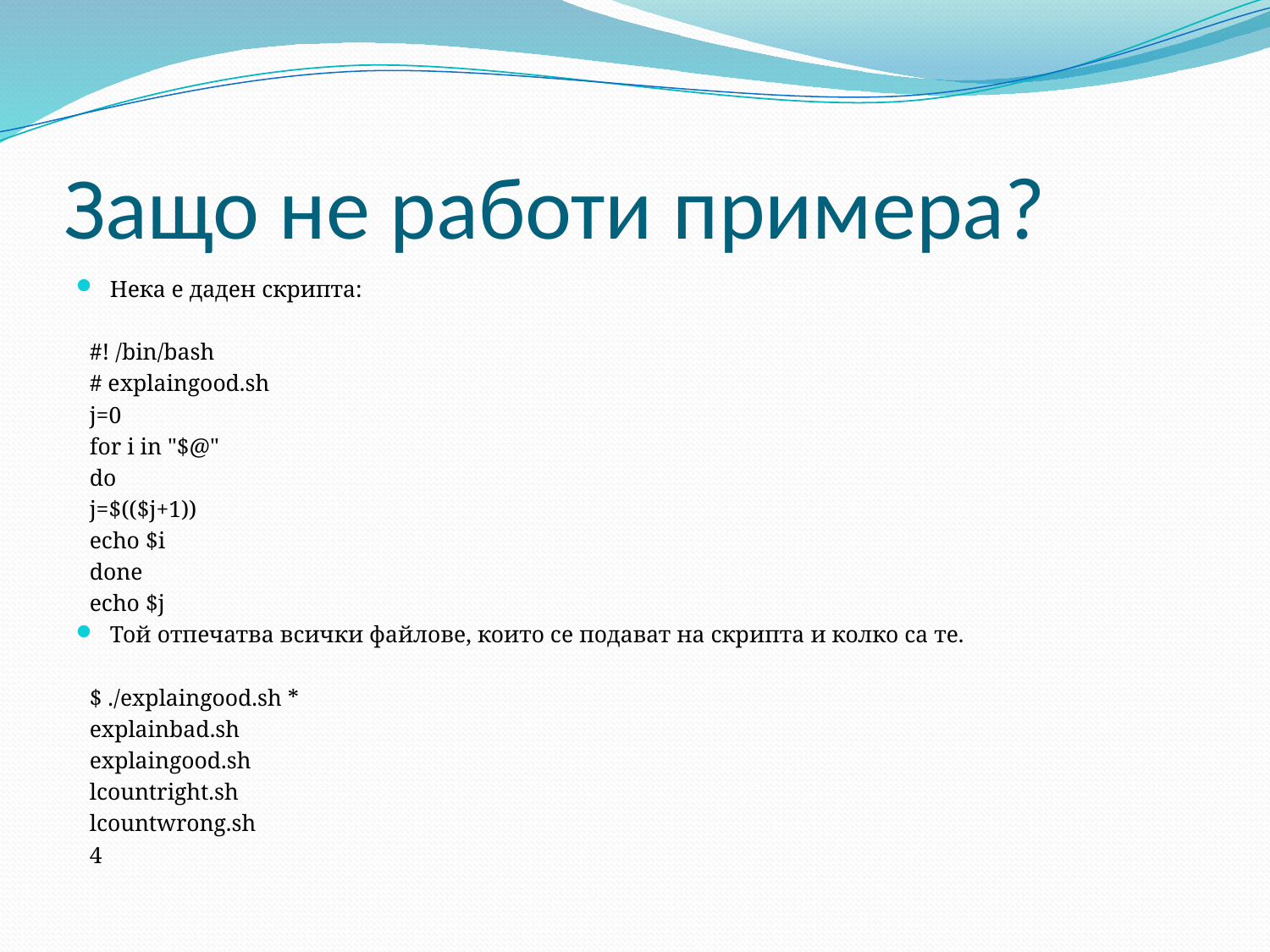

# Защо не работи примера?
Нека е даден скрипта:

#! /bin/bash
# explaingood.sh
j=0
for i in "$@"
do
j=$(($j+1))
echo $i
done
echo $j
Той отпечатва всички файлове, които се подават на скрипта и колко са те.

$ ./explaingood.sh *
explainbad.sh
explaingood.sh
lcountright.sh
lcountwrong.sh
4